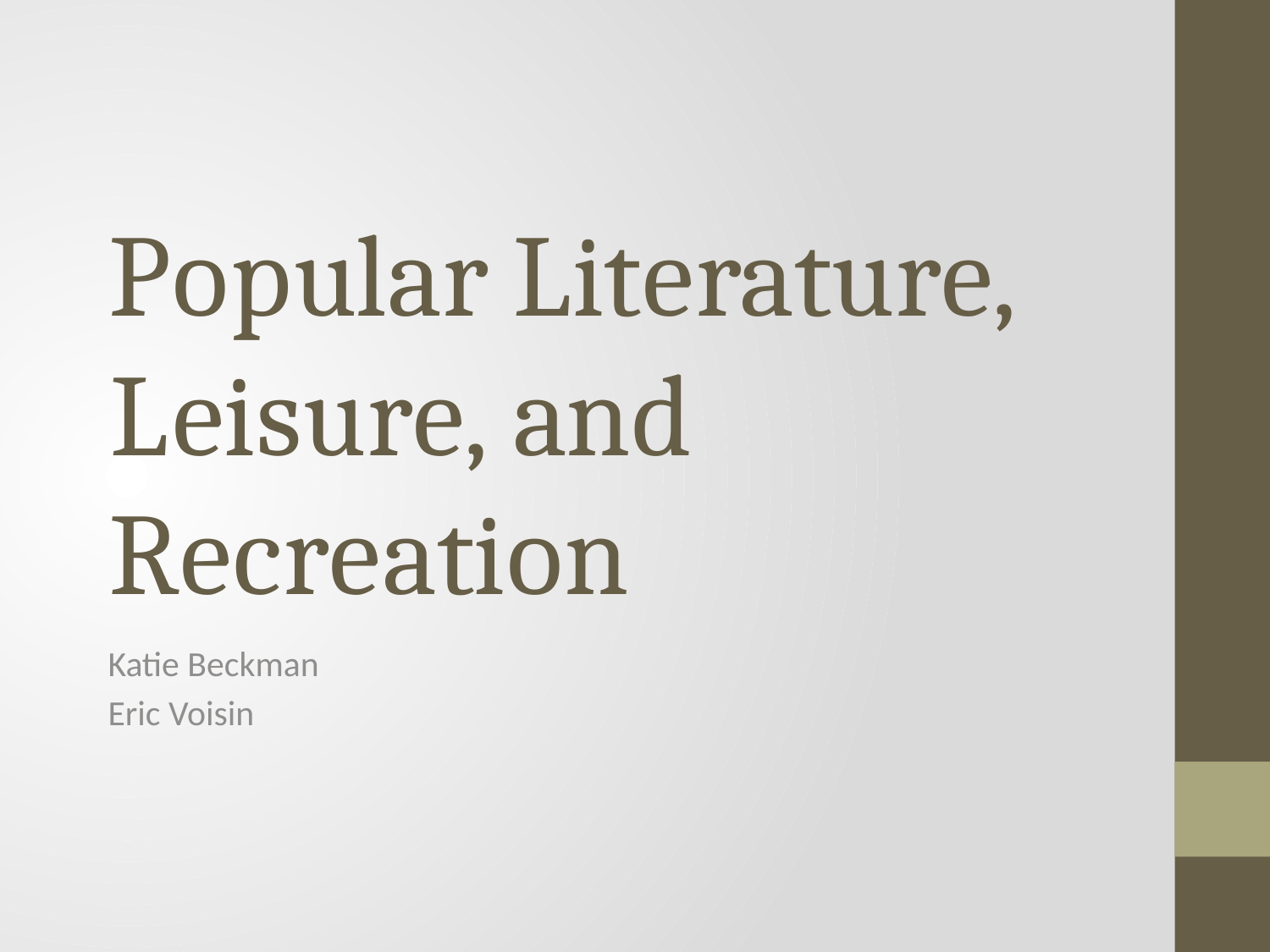

# Popular Literature, Leisure, and Recreation
Katie Beckman
Eric Voisin